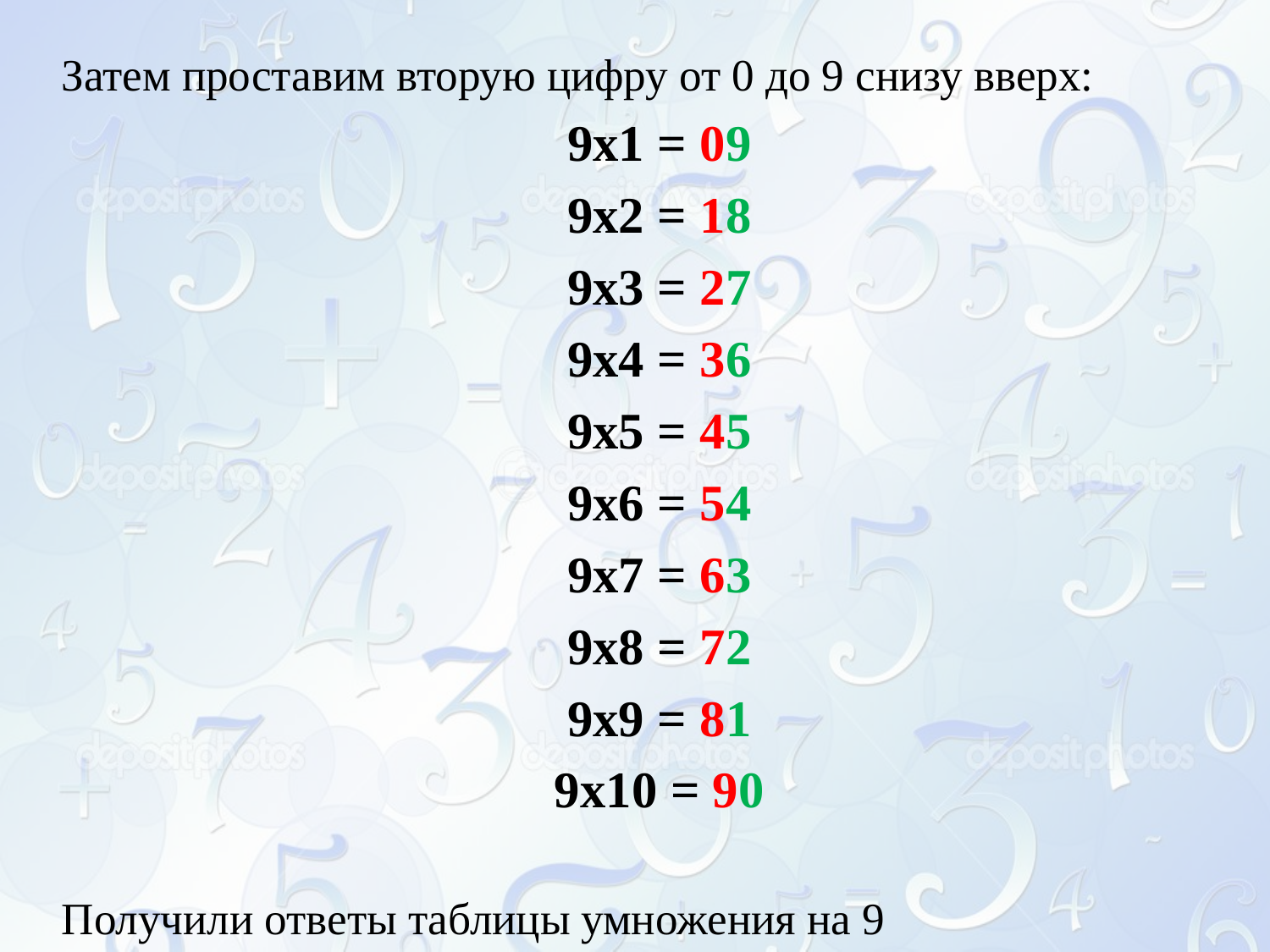

Затем проставим вторую цифру от 0 до 9 снизу вверх:
9x1 = 09
9x2 = 18
9x3 = 27
9x4 = 36
9x5 = 45
9х6 = 54
9x7 = 63
9x8 = 72
9x9 = 81
9x10 = 90

Получили ответы таблицы умножения на 9